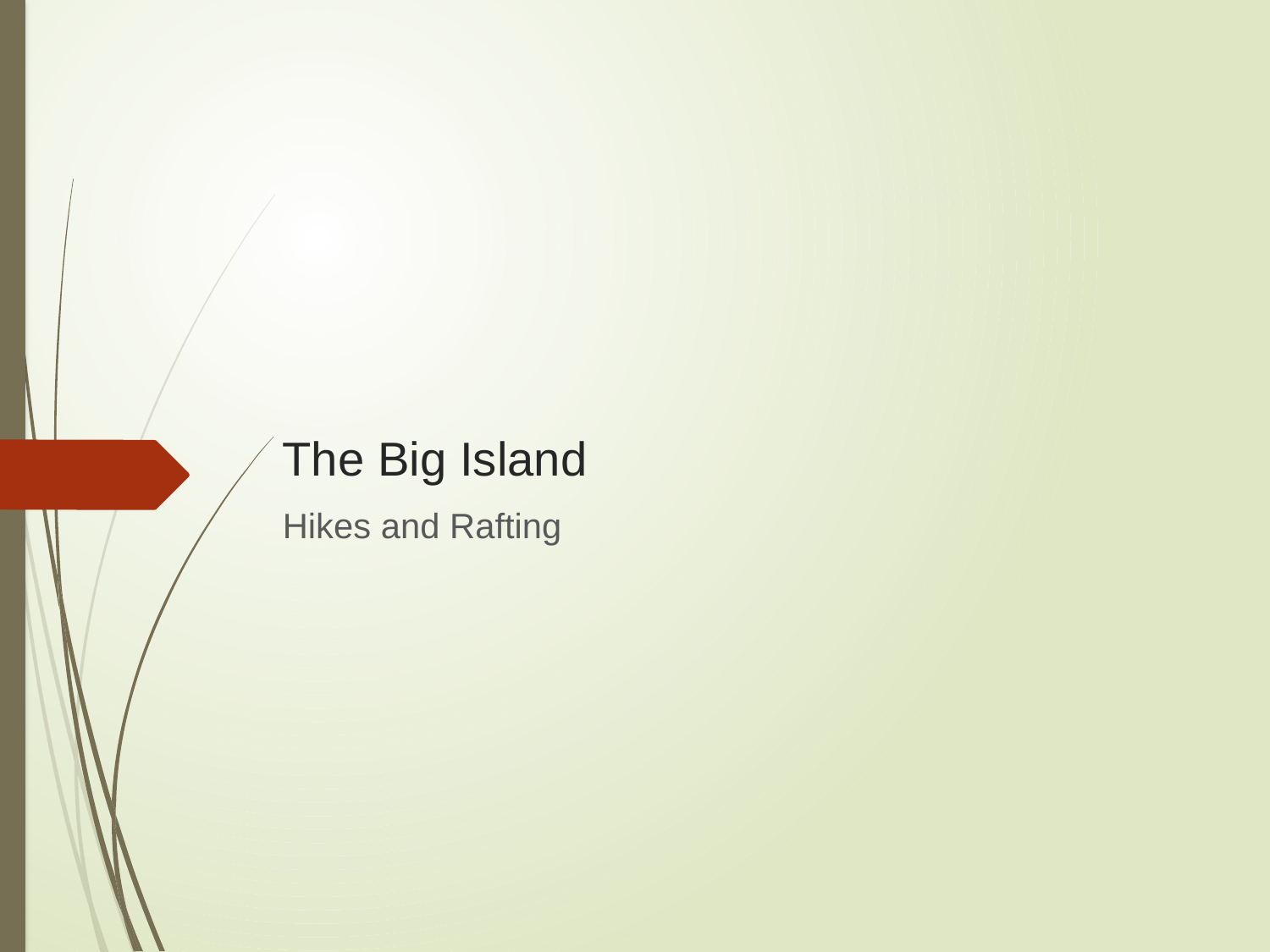

# The Big Island
Hikes and Rafting